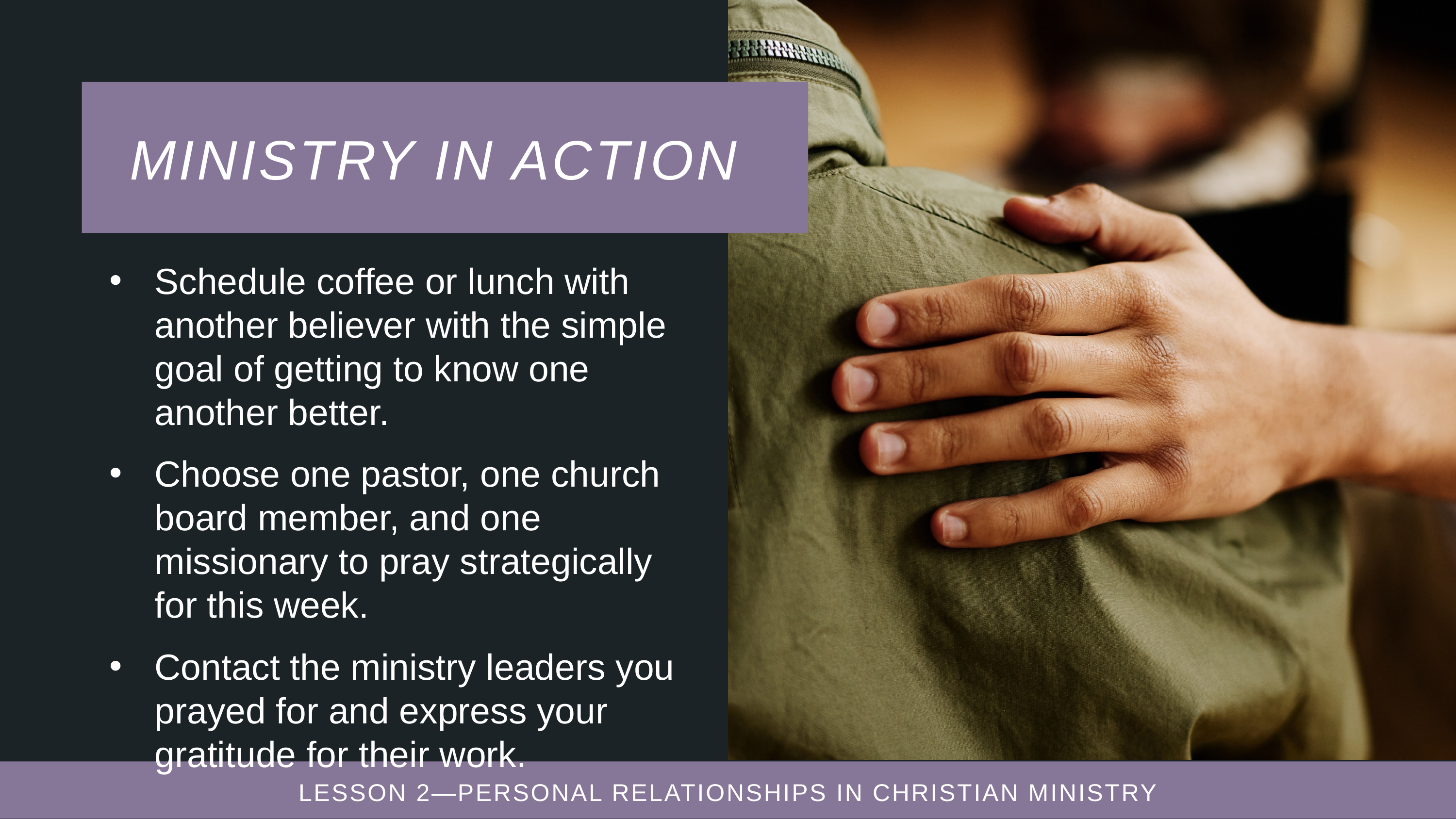

Schedule coffee or lunch with another believer with the simple goal of getting to know one another better.
Choose one pastor, one church board member, and one missionary to pray strategically for this week.
Contact the ministry leaders you prayed for and express your gratitude for their work.